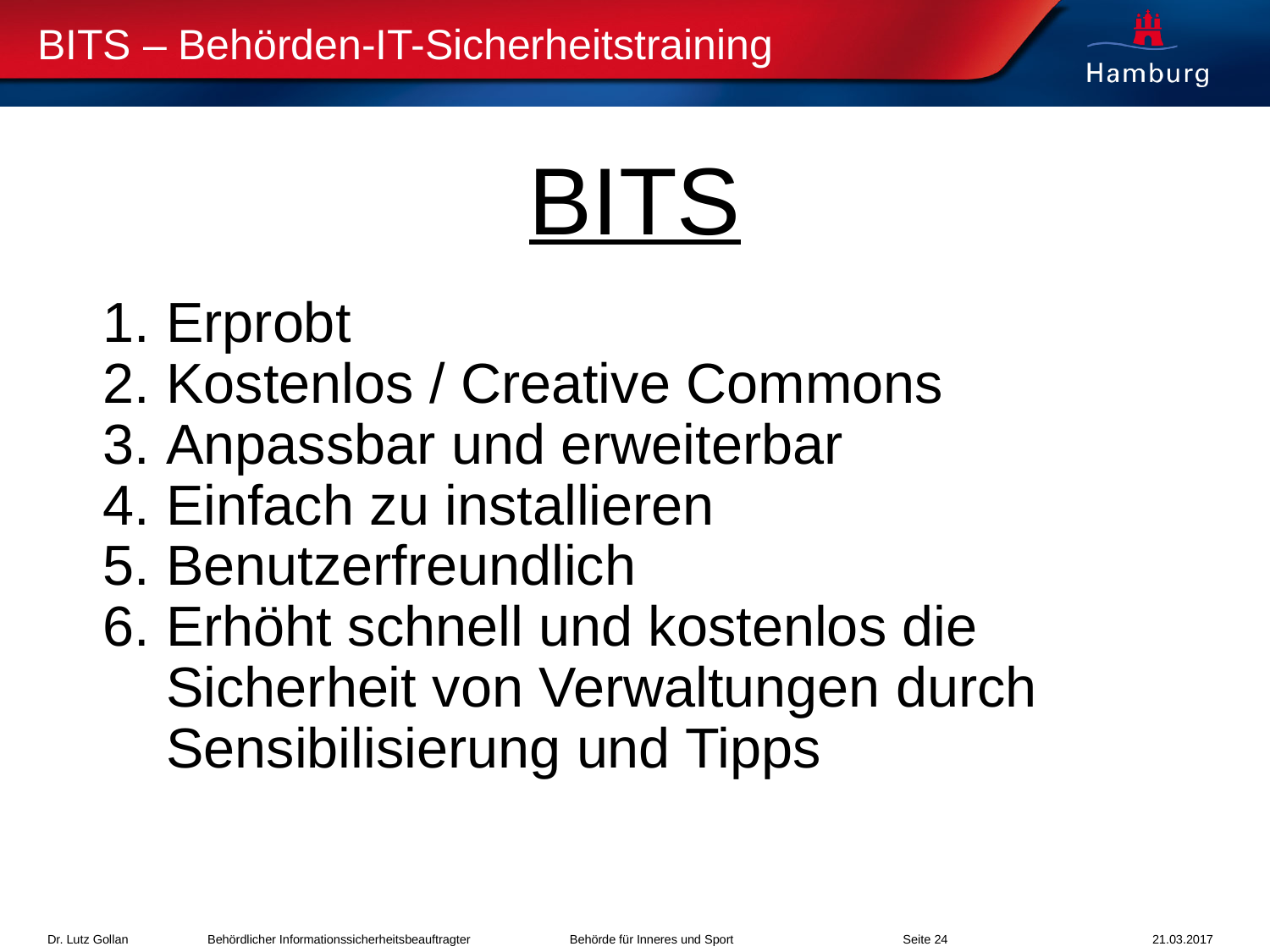

BITS

Erprobt
Kostenlos / Creative Commons
Anpassbar und erweiterbar
Einfach zu installieren
Benutzerfreundlich
Erhöht schnell und kostenlos die Sicherheit von Verwaltungen durch Sensibilisierung und Tipps